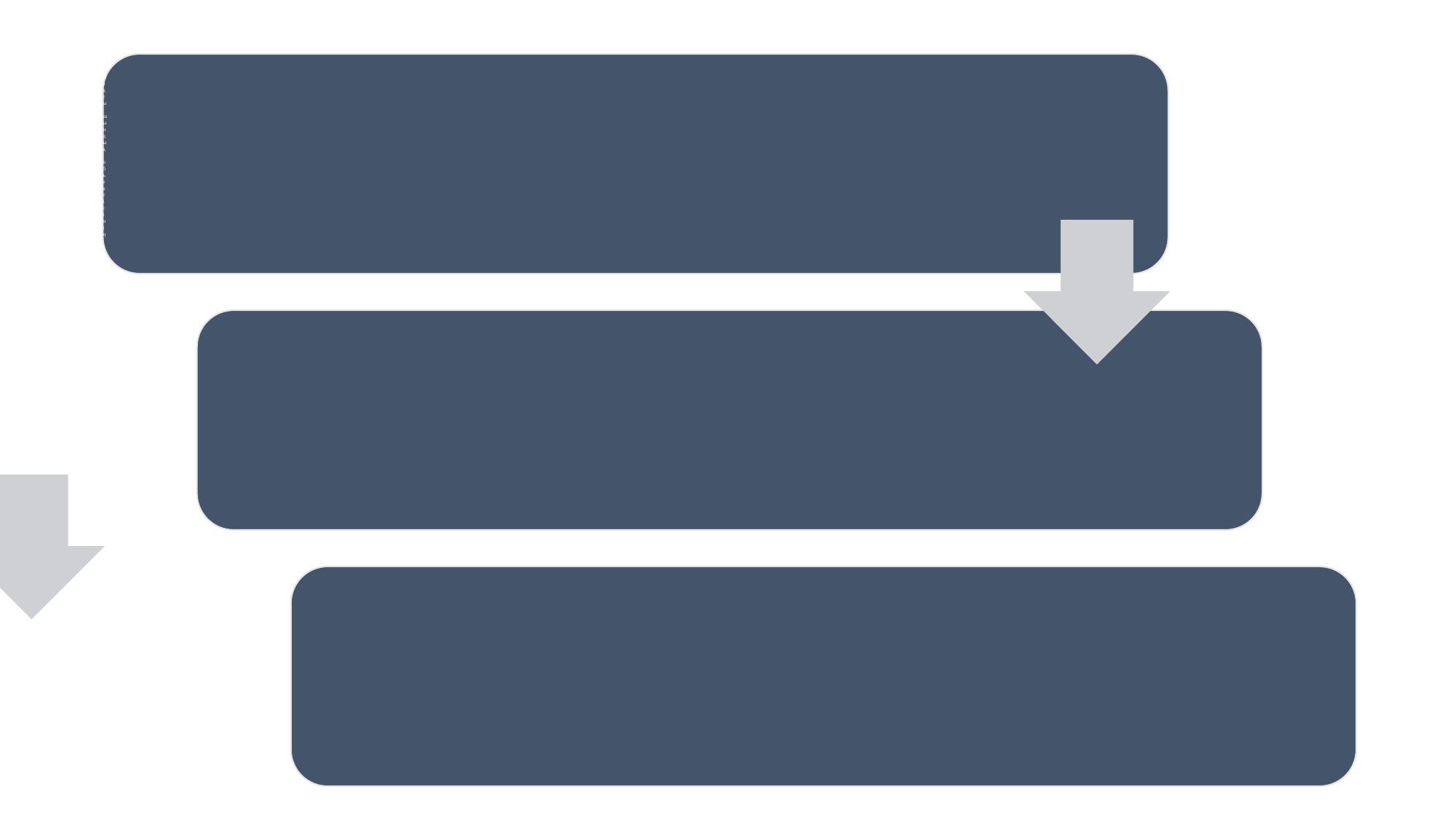

Нақты шындық объектісінің сапалық анықтығына байланысты өлшенетін сандық сипаттамаларды ажыратуға болады.